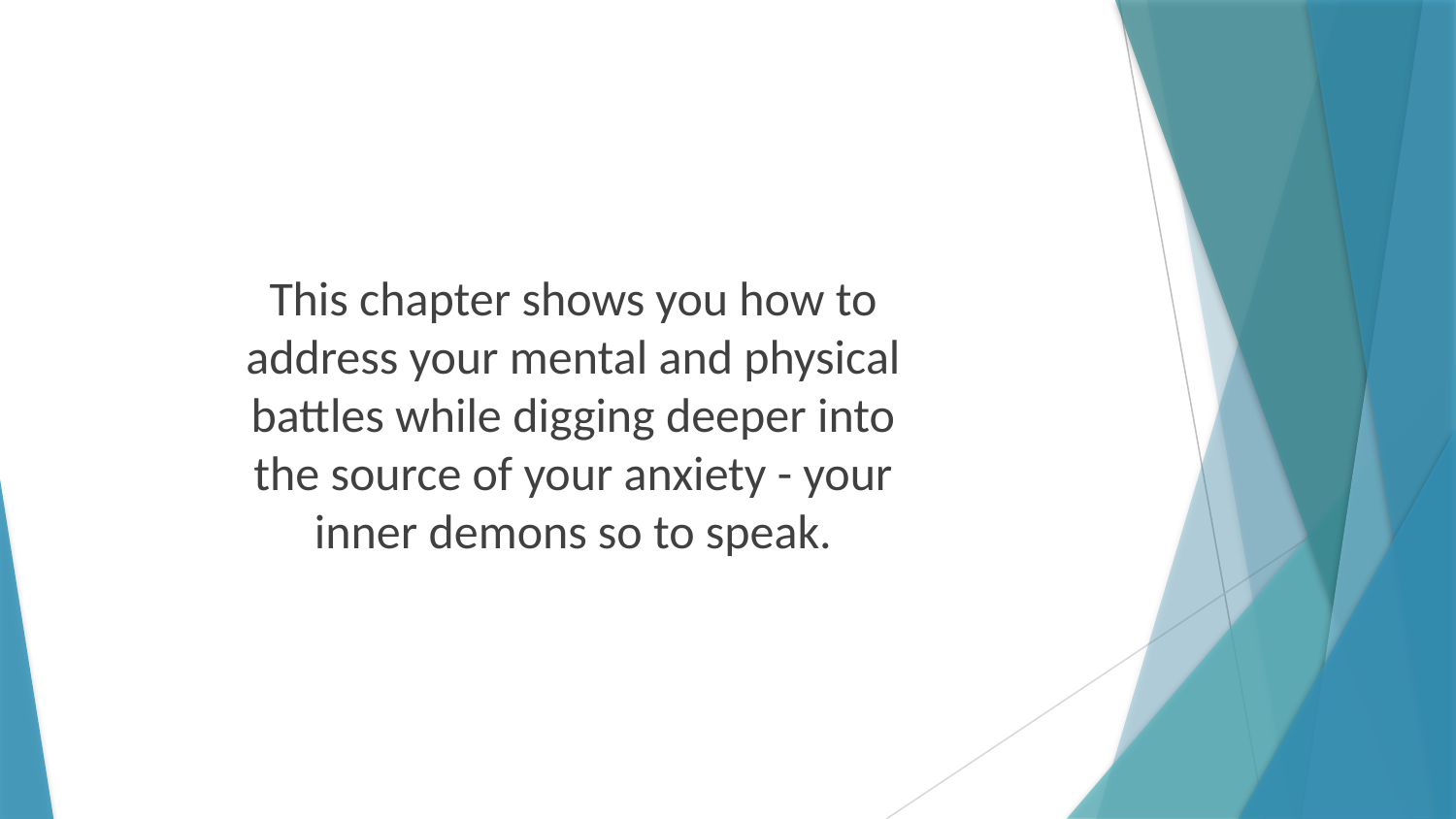

This chapter shows you how to address your mental and physical battles while digging deeper into the source of your anxiety - your inner demons so to speak.